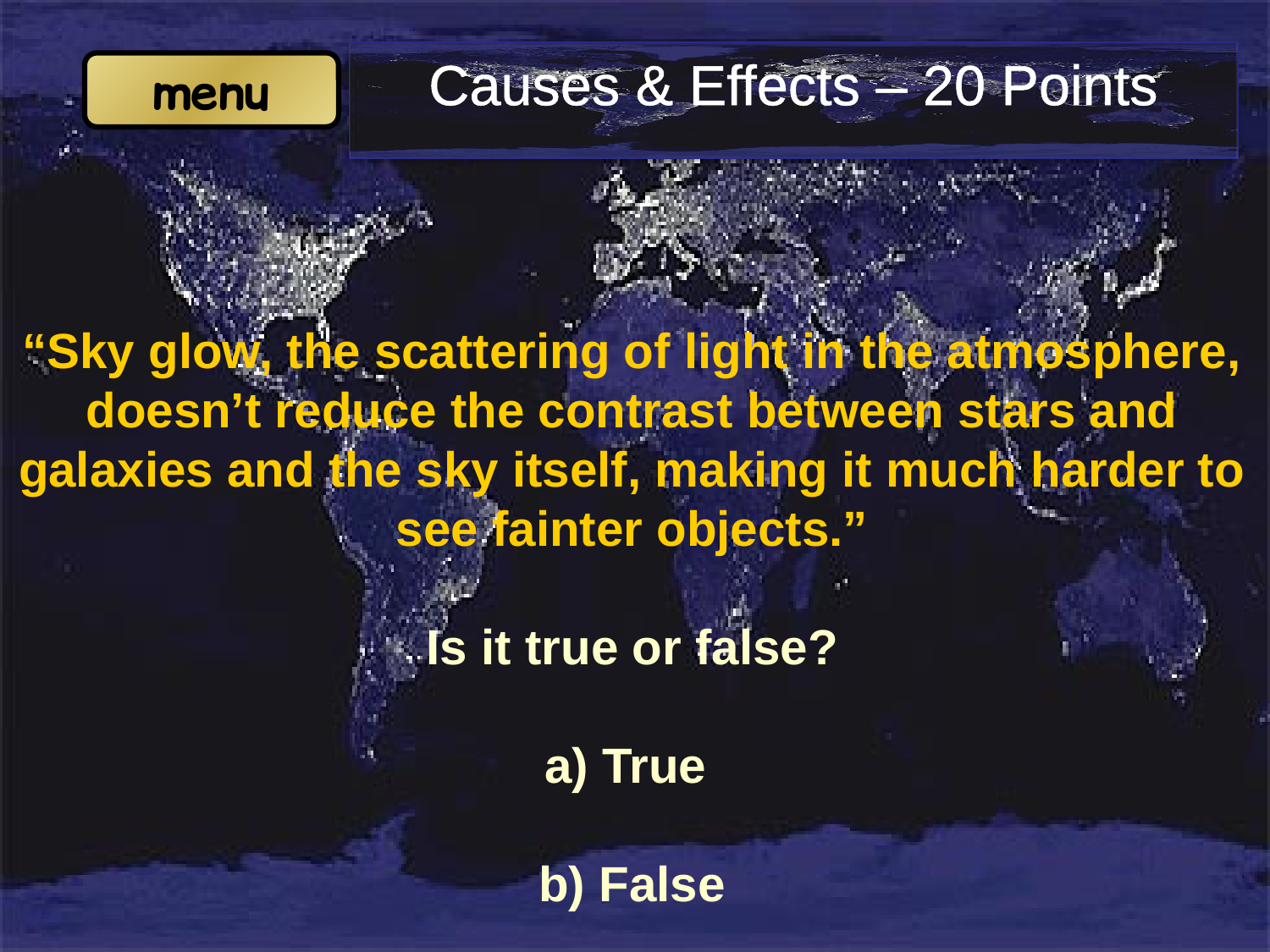

# Causes & Effects – 20 Points

“Sky glow, the scattering of light in the atmosphere, doesn’t reduce the contrast between stars and galaxies and the sky itself, making it much harder to see fainter objects.”

Is it true or false?

a) True

b) False